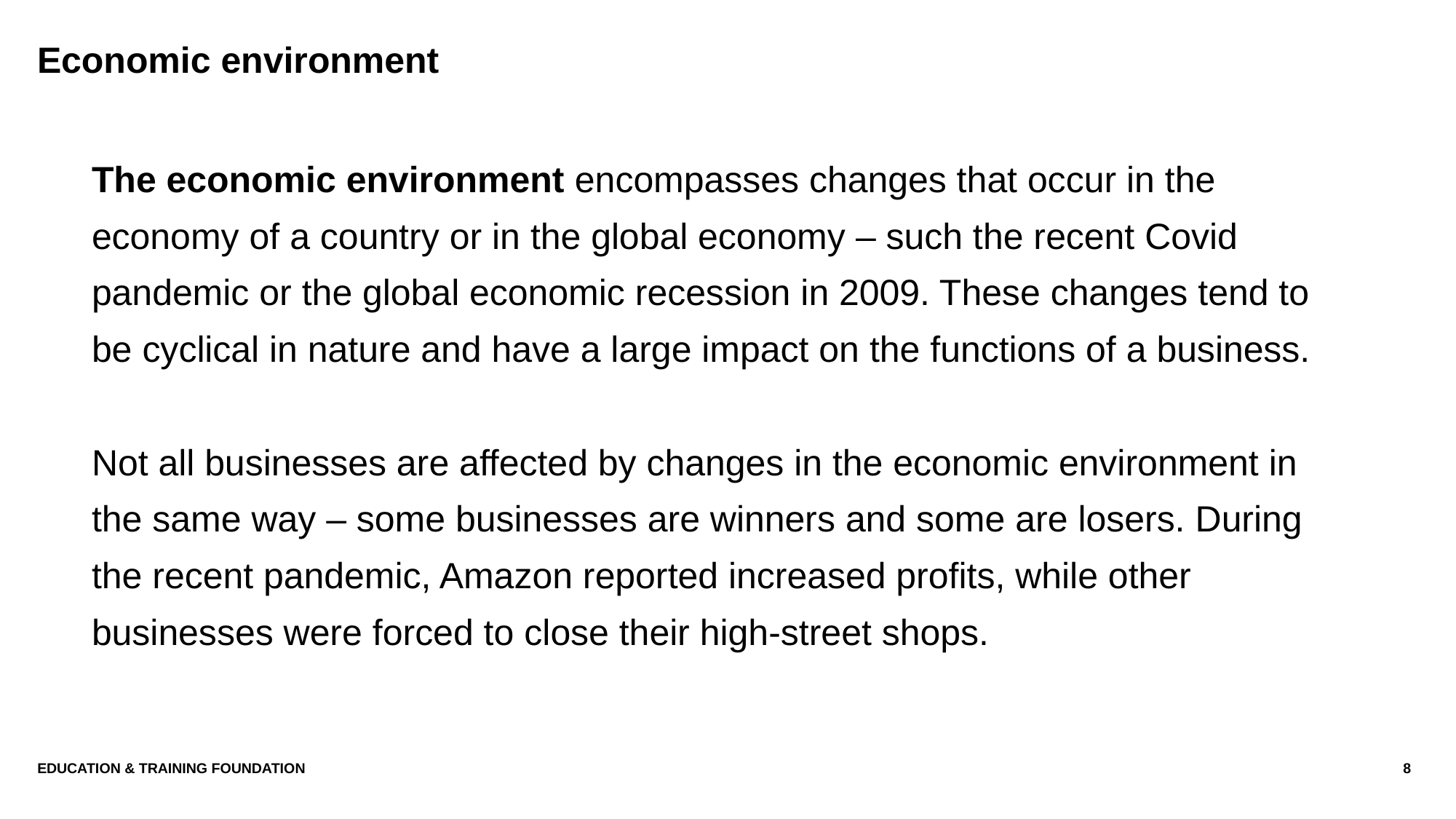

# Economic environment
The economic environment encompasses changes that occur in the economy of a country or in the global economy – such the recent Covid pandemic or the global economic recession in 2009. These changes tend to be cyclical in nature and have a large impact on the functions of a business.

Not all businesses are affected by changes in the economic environment in the same way – some businesses are winners and some are losers. During the recent pandemic, Amazon reported increased profits, while other businesses were forced to close their high-street shops.

Education & Training Foundation
8